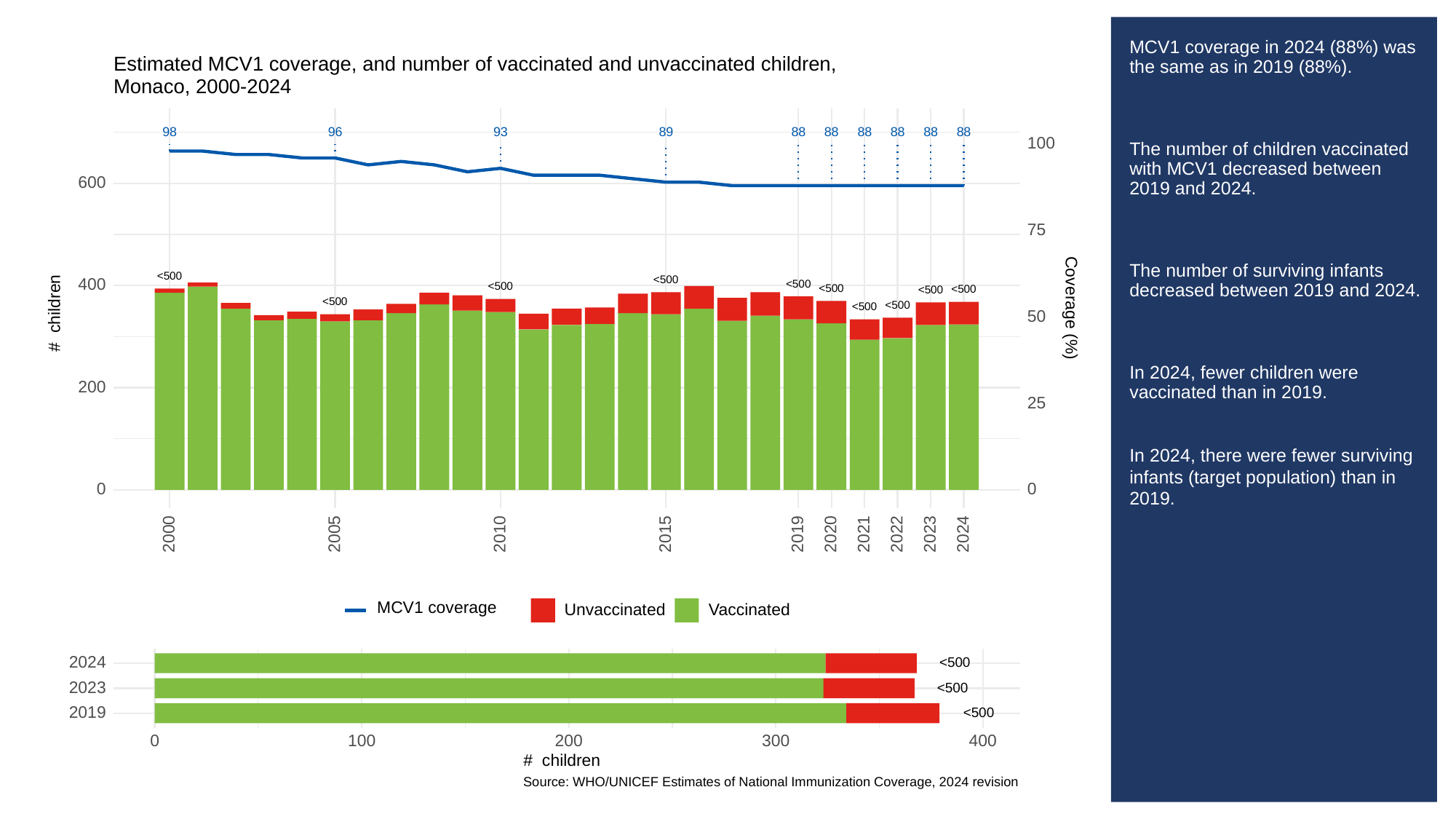

# MCV1 coverage in 2024 (88%) was the same as in 2019 (88%).

The number of children vaccinated with MCV1 decreased between 2019 and 2024.

The number of surviving infants decreased between 2019 and 2024.

In 2024, fewer children were vaccinated than in 2019.

In 2024, there were fewer surviving infants (target population) than in 2019.

Estimated MCV1 coverage, and number of vaccinated and unvaccinated children,
Monaco, 2000-2024

93
98
96
89
88
88
88
88
88
88

100

600

75

<500
<500
400
<500

<500
<500

<500

<500

<500

Coverage (%)

<500

#  children

<500

50

200

25

0
0

2023
2000
2005
2010
2015
2019
2020
2021
2022
2024

MCV1 coverage
Unvaccinated
Vaccinated

2024
<500

2023
<500

2019
<500

300
0
100
200
400
#  children
Source: WHO/UNICEF Estimates of National Immunization Coverage, 2024 revision